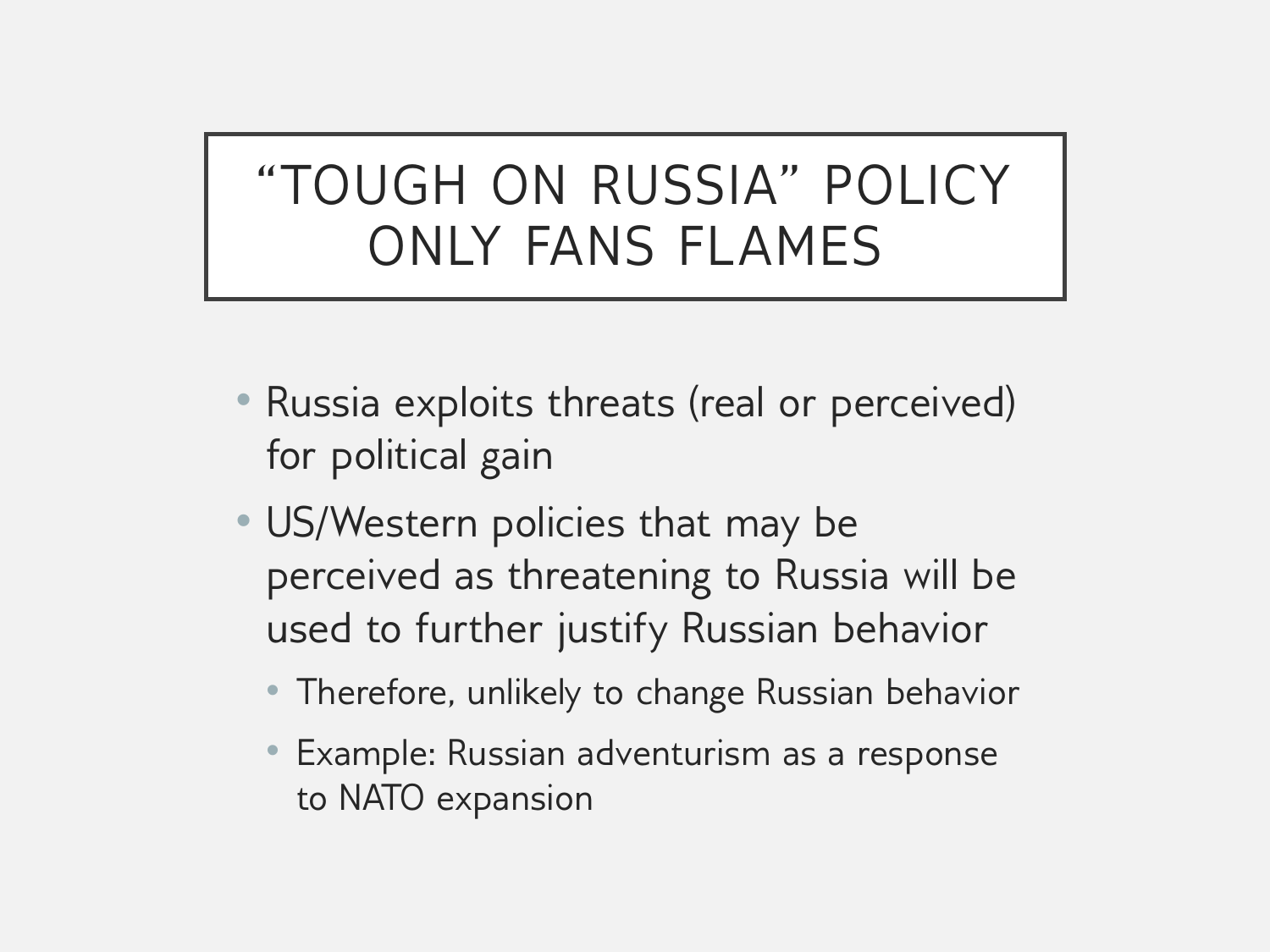

# “tough on Russia” policy only fans flames
Russia exploits threats (real or perceived) for political gain
US/Western policies that may be perceived as threatening to Russia will be used to further justify Russian behavior
Therefore, unlikely to change Russian behavior
Example: Russian adventurism as a response to NATO expansion